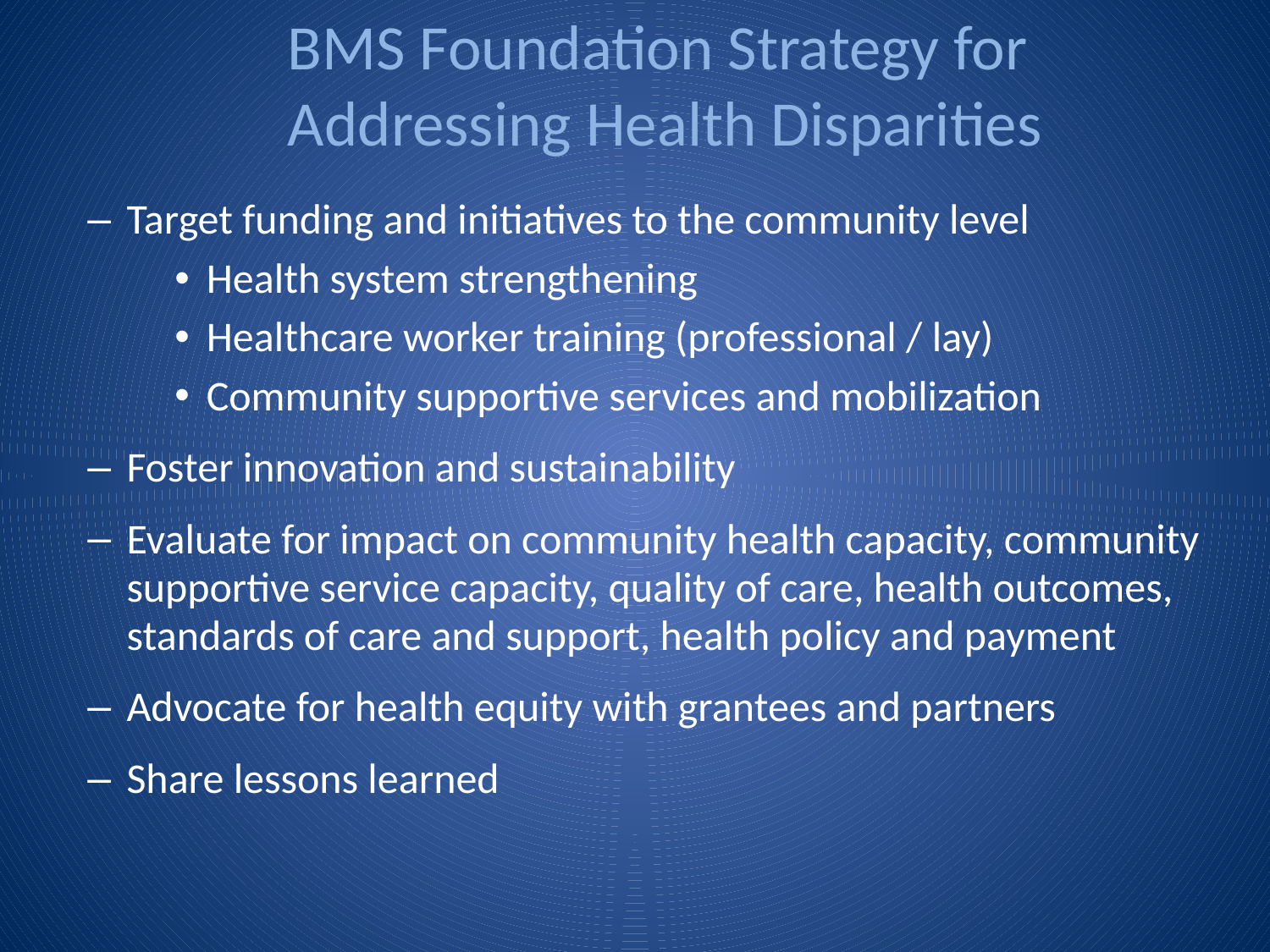

# BMS Foundation Strategy for Addressing Health Disparities
Target funding and initiatives to the community level
Health system strengthening
Healthcare worker training (professional / lay)
Community supportive services and mobilization
Foster innovation and sustainability
Evaluate for impact on community health capacity, community supportive service capacity, quality of care, health outcomes, standards of care and support, health policy and payment
Advocate for health equity with grantees and partners
Share lessons learned